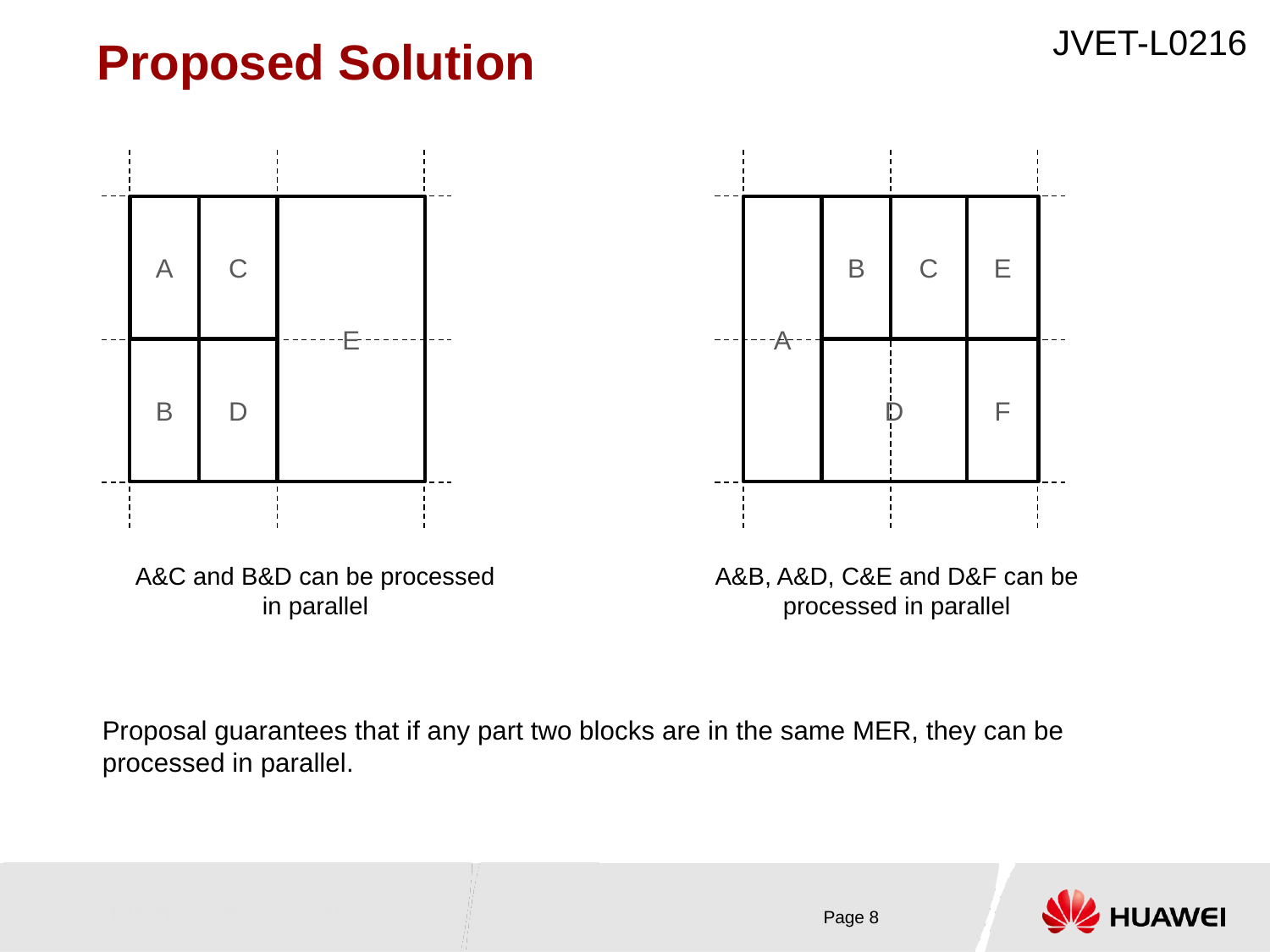

# Proposed Solution
E
A
C
E
A
C
B
B
D
F
D
A&B, A&D, C&E and D&F can be processed in parallel
A&C and B&D can be processed in parallel
Proposal guarantees that if any part two blocks are in the same MER, they can be processed in parallel.

Page 8